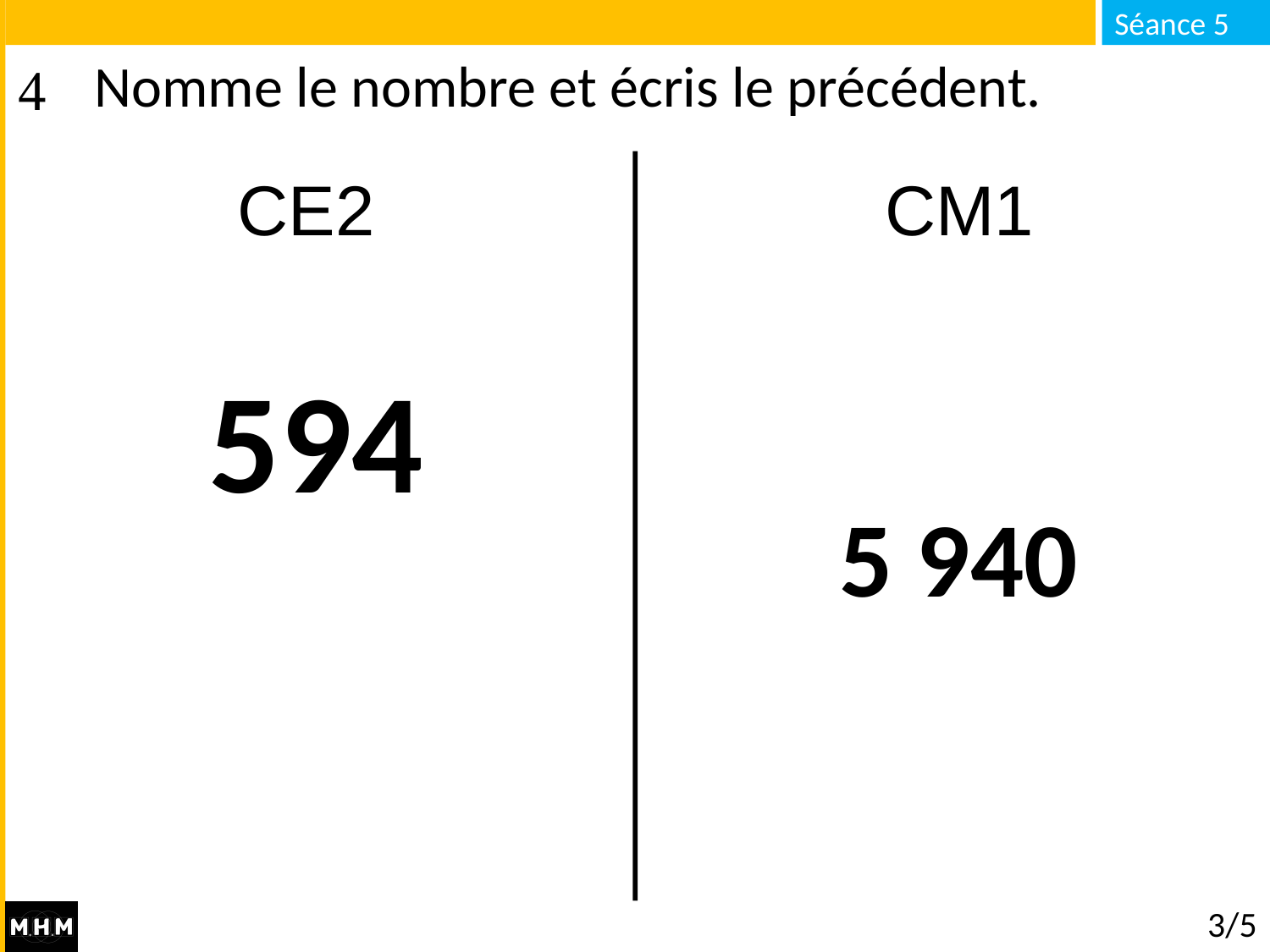

# Nomme le nombre et écris le précédent.

CE2                          CM1
594
5 940
3/5